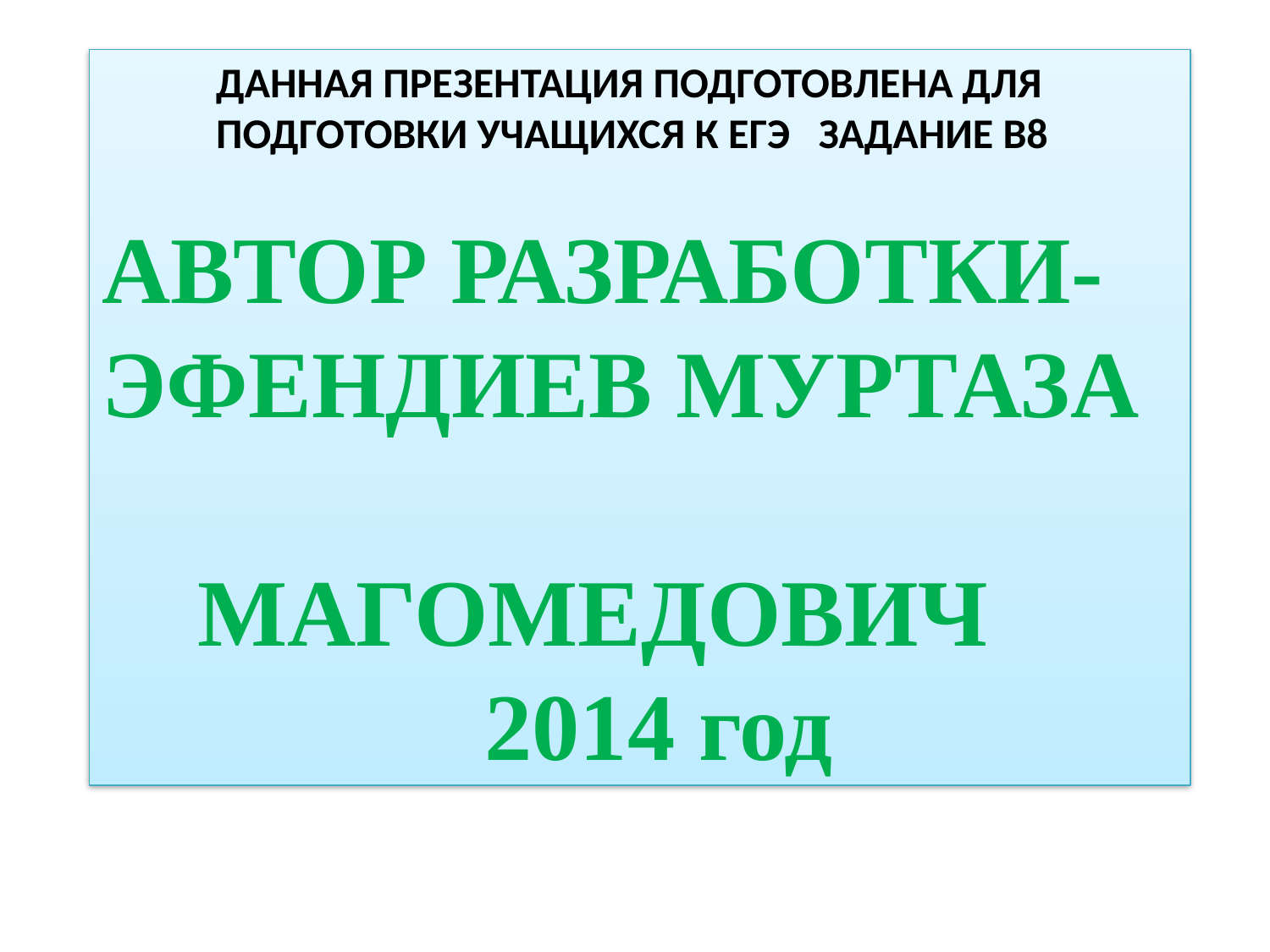

ДАННАЯ ПРЕЗЕНТАЦИЯ ПОДГОТОВЛЕНА ДЛЯ
            ПОДГОТОВКИ УЧАЩИХСЯ К ЕГЭ   ЗАДАНИЕ В8

АВТОР РАЗРАБОТКИ-ЭФЕНДИЕВ МУРТАЗА
    МАГОМЕДОВИЧ
                2014 год